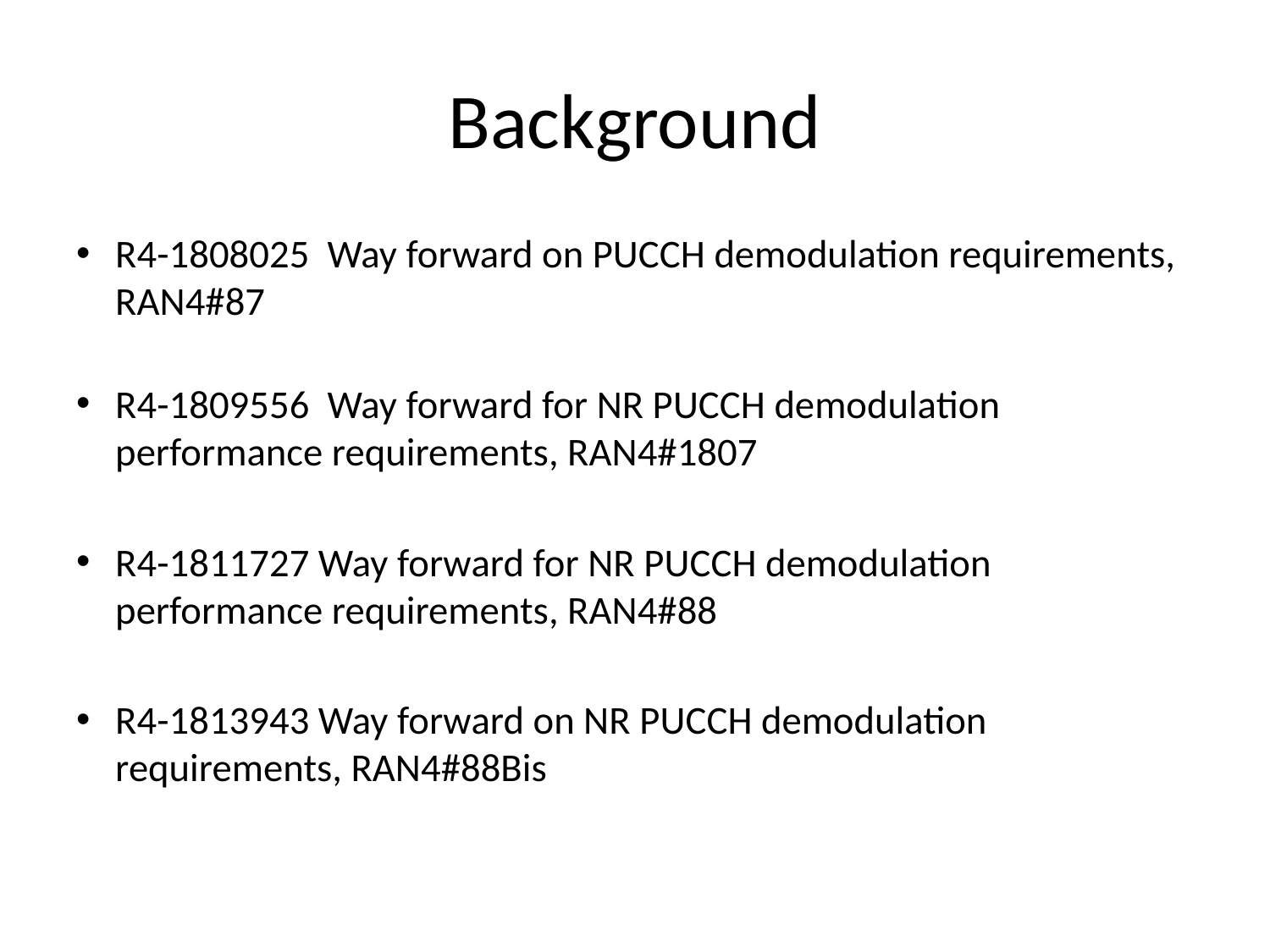

# Background
R4-1808025  Way forward on PUCCH demodulation requirements, RAN4#87
R4-1809556  Way forward for NR PUCCH demodulation performance requirements, RAN4#1807

R4-1811727 Way forward for NR PUCCH demodulation performance requirements, RAN4#88

R4-1813943 Way forward on NR PUCCH demodulation requirements, RAN4#88Bis